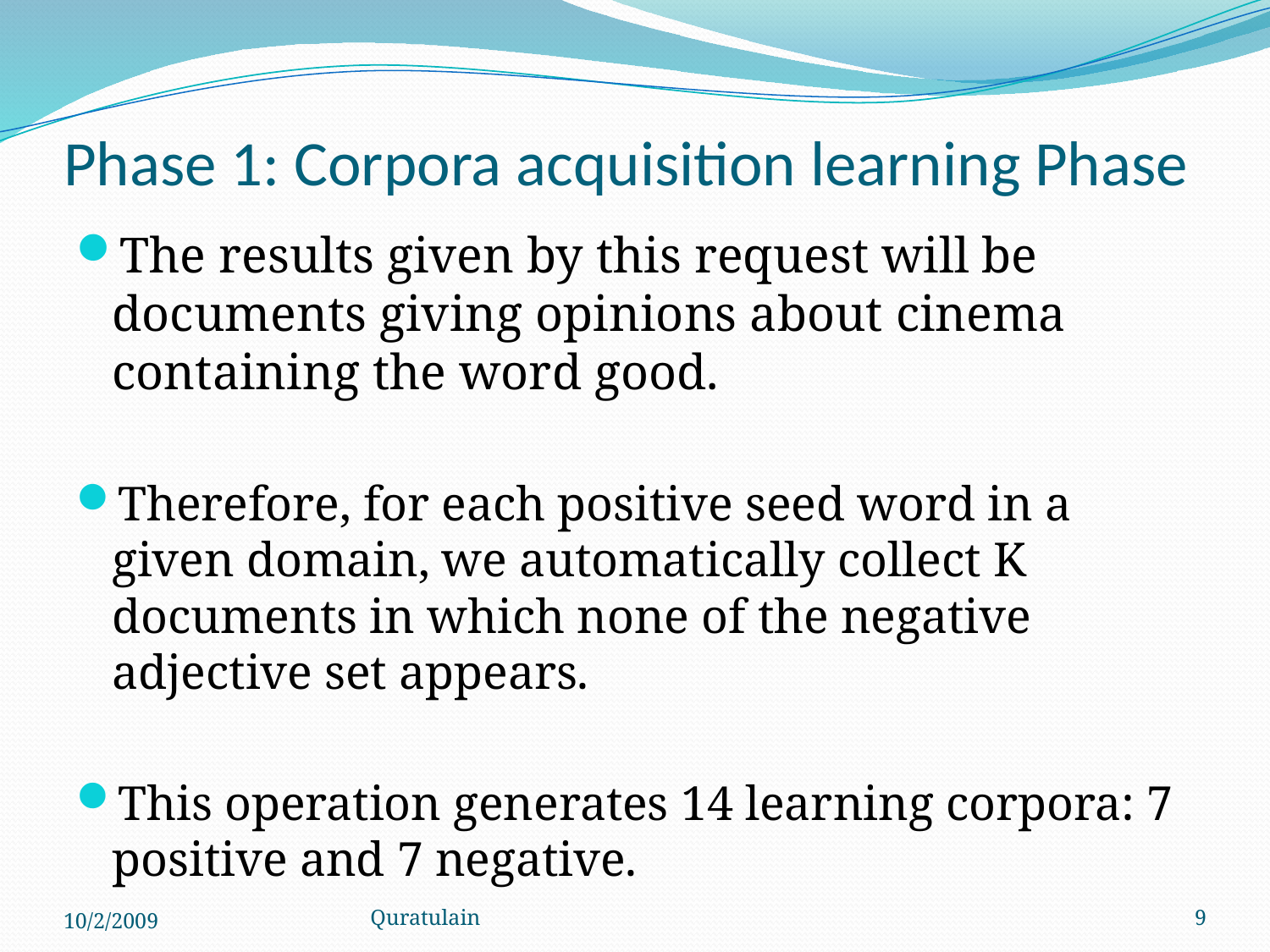

# Phase 1: Corpora acquisition learning Phase
The results given by this request will be documents giving opinions about cinema containing the word good.

Therefore, for each positive seed word in a given domain, we automatically collect K documents in which none of the negative adjective set appears.

This operation generates 14 learning corpora: 7 positive and 7 negative.

10/2/2009
Quratulain
9